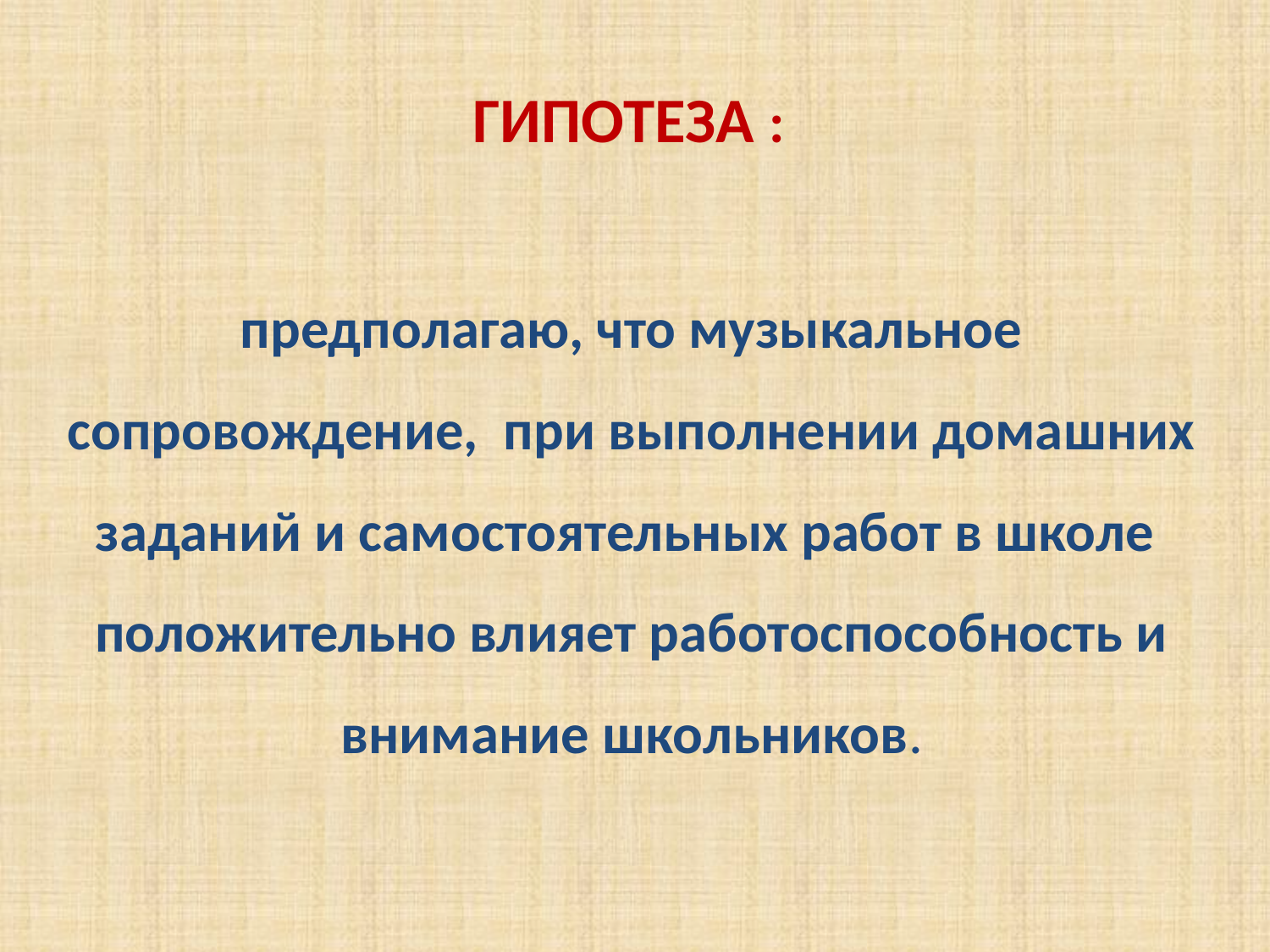

# ГИПОТЕЗА :
предполагаю, что музыкальное сопровождение,  при выполнении домашних заданий и самостоятельных работ в школе  положительно влияет работоспособность и внимание школьников.